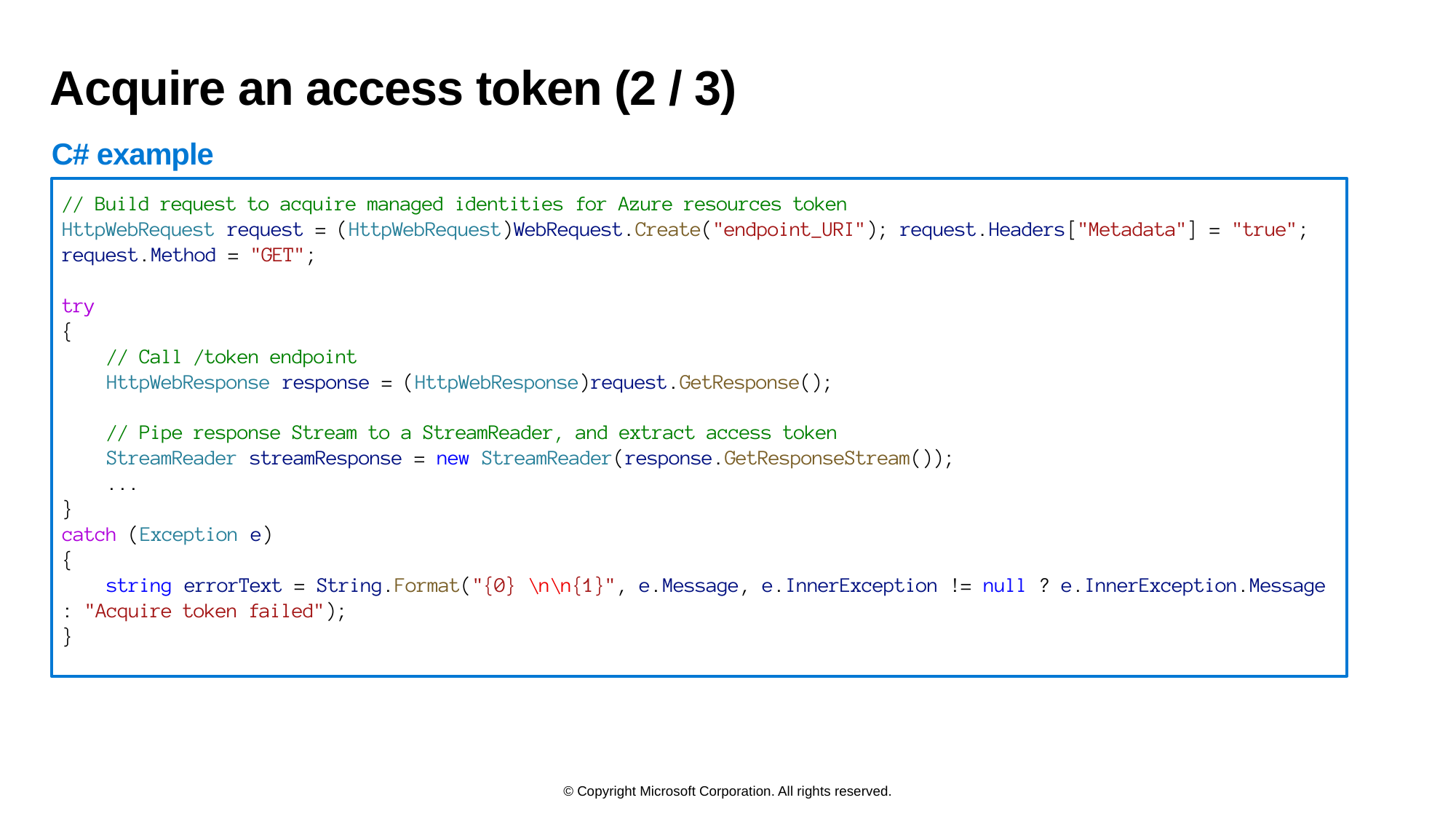

# Acquire an access token (2 / 3)
C# example
// Build request to acquire managed identities for Azure resources token
HttpWebRequest request = (HttpWebRequest)WebRequest.Create("endpoint_URI"); request.Headers["Metadata"] = "true"; request.Method = "GET";
try
{
    // Call /token endpoint
    HttpWebResponse response = (HttpWebResponse)request.GetResponse();
    // Pipe response Stream to a StreamReader, and extract access token
    StreamReader streamResponse = new StreamReader(response.GetResponseStream());
    ...
}
catch (Exception e)
{
    string errorText = String.Format("{0} \n\n{1}", e.Message, e.InnerException != null ? e.InnerException.Message : "Acquire token failed");
}